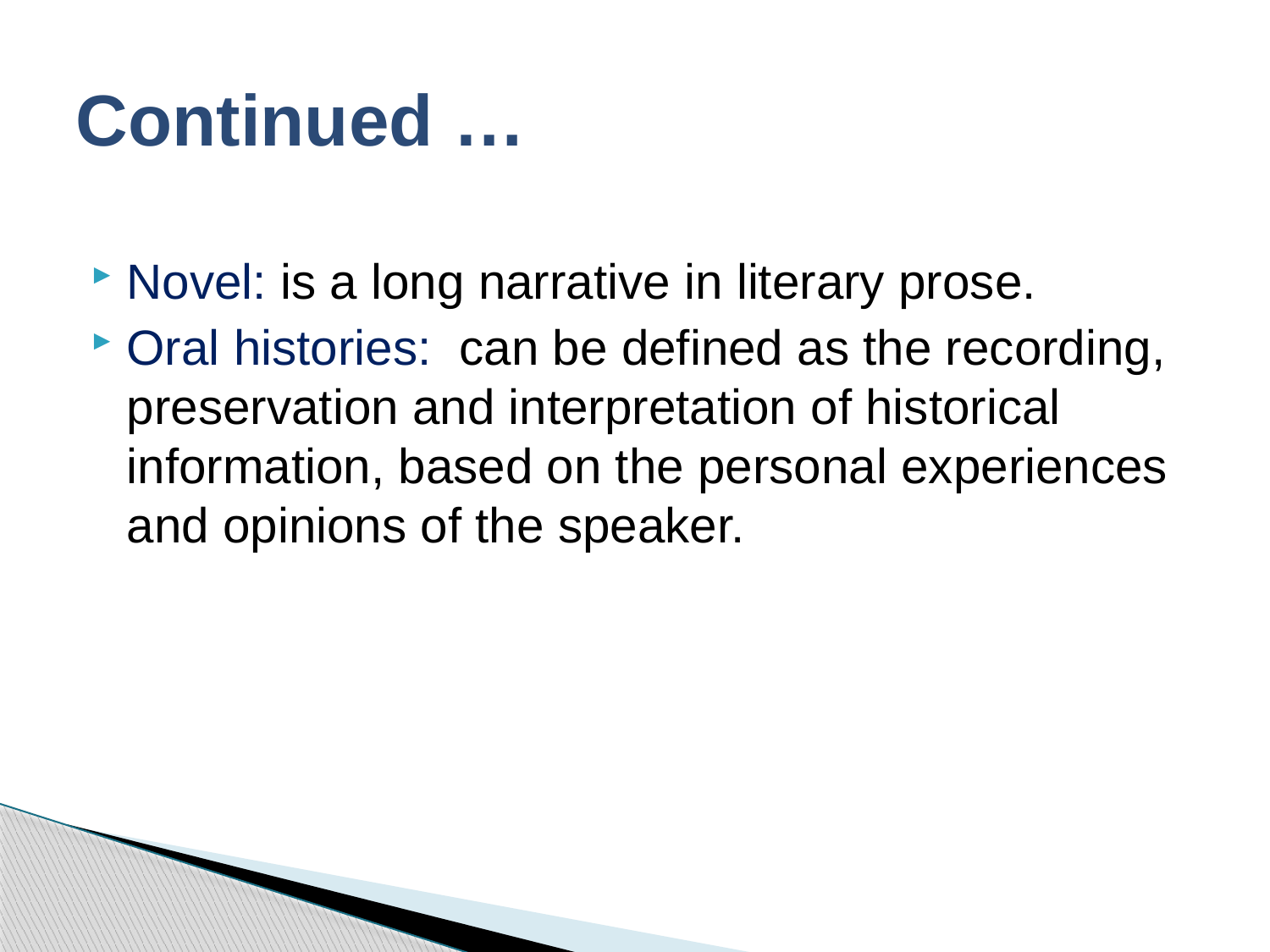

# Continued …
Novel: is a long narrative in literary prose.
Oral histories:  can be defined as the recording, preservation and interpretation of historical information, based on the personal experiences and opinions of the speaker.